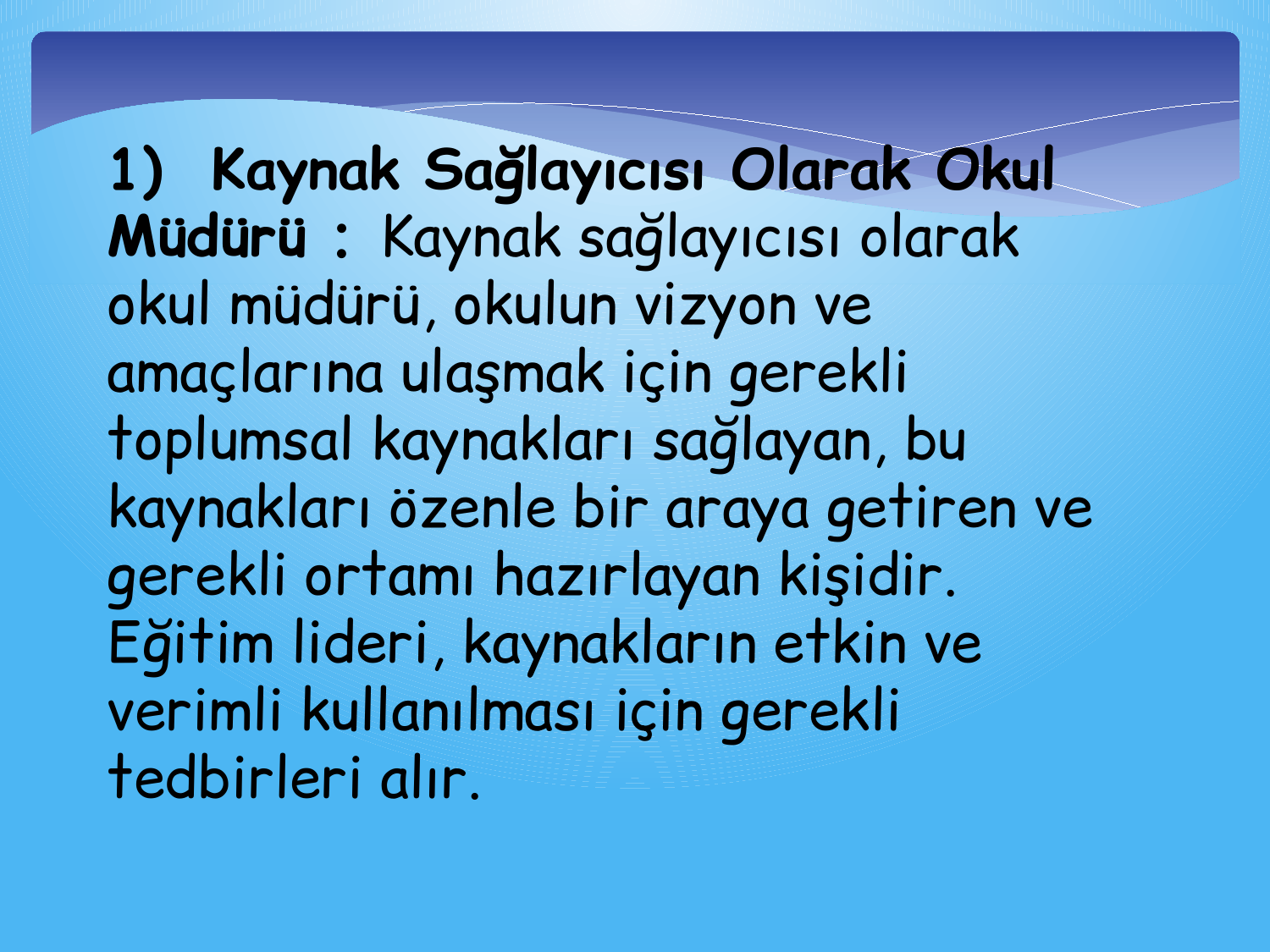

1)  Kaynak Sağlayıcısı Olarak Okul Müdürü : Kaynak sağlayıcısı olarak okul müdürü, okulun vizyon ve amaçlarına ulaşmak için gerekli toplumsal kaynakları sağlayan, bu kaynakları özenle bir araya getiren ve gerekli ortamı hazırlayan kişidir. Eğitim lideri, kaynakların etkin ve verimli kullanılması için gerekli tedbirleri alır.